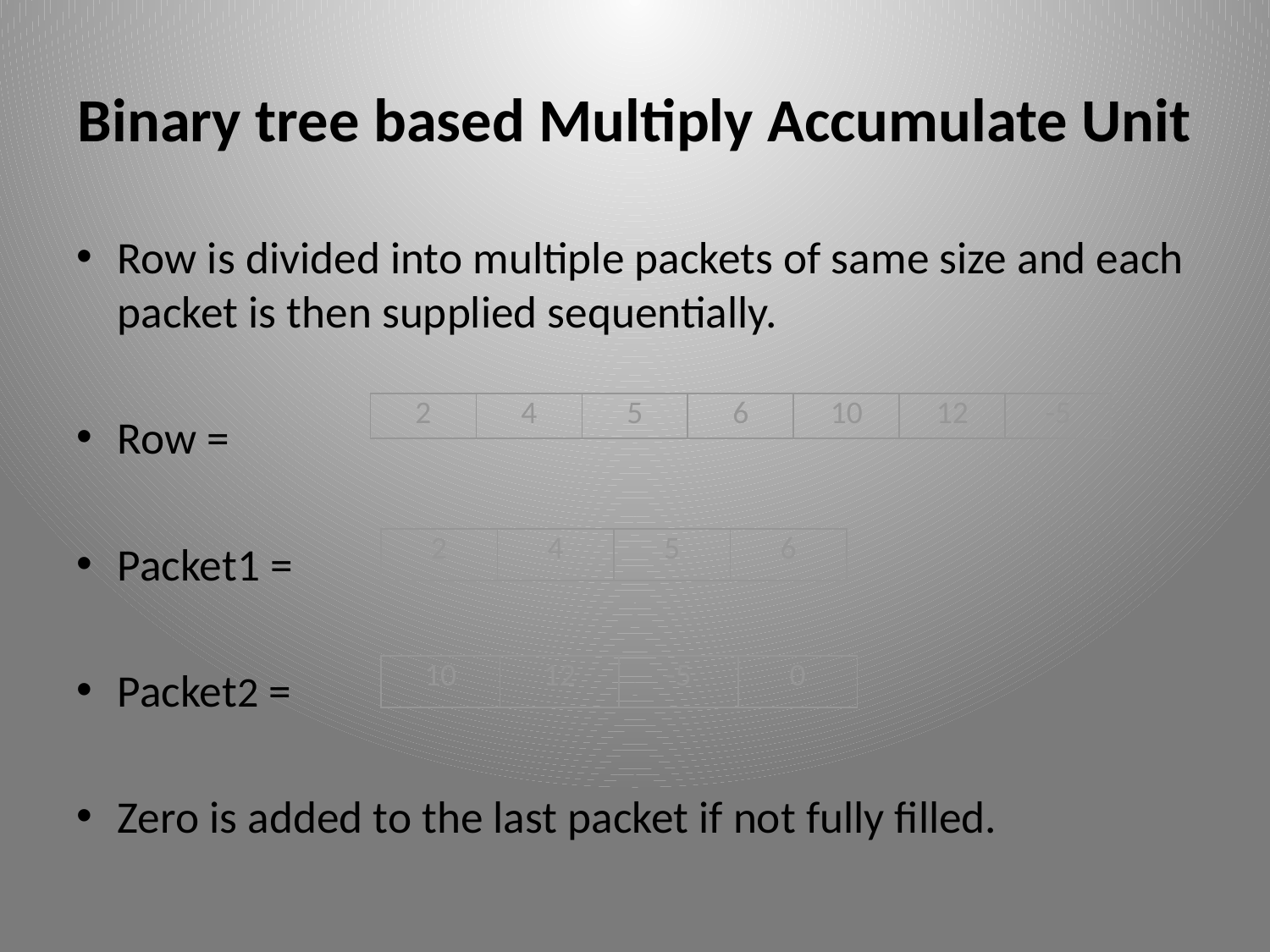

# Binary tree based Multiply Accumulate Unit
Row is divided into multiple packets of same size and each packet is then supplied sequentially.

Row =

Packet1 =

Packet2 =

Zero is added to the last packet if not fully filled.

| 2 | 4 | 5 | 6 | 10 | 12 | -5 |
| --- | --- | --- | --- | --- | --- | --- |
| 2 | 4 | 5 | 6 |
| --- | --- | --- | --- |
| 10 | 12 | -5 | 0 |
| --- | --- | --- | --- |